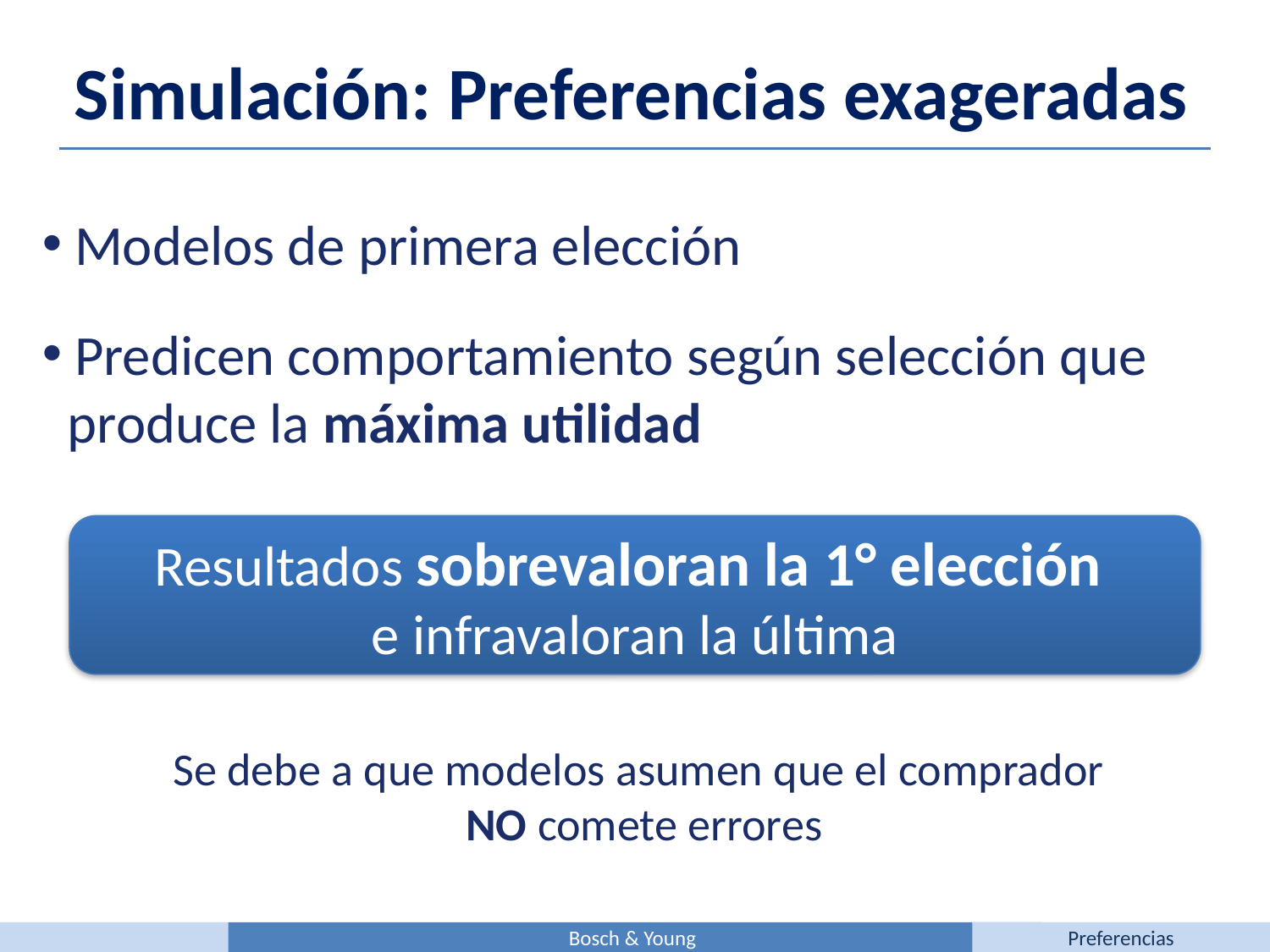

Simulación: Preferencias exageradas
 Modelos de primera elección

 Predicen comportamiento según selección que
  produce la máxima utilidad

Resultados sobrevaloran la 1° elección
e infravaloran la última
Se debe a que modelos asumen que el comprador
NO comete errores

Bosch & Young
Preferencias